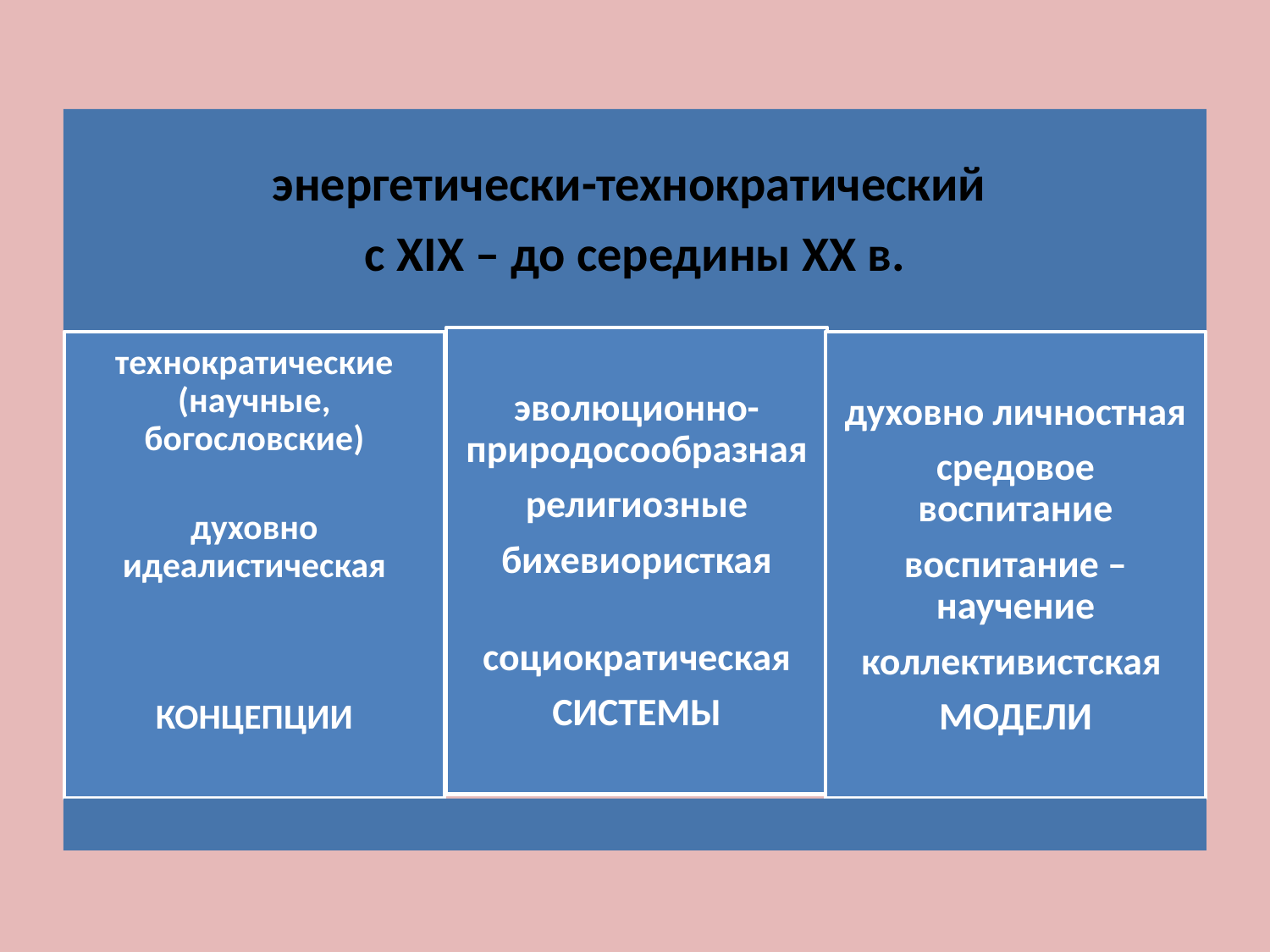

#
энергетически-технократический
с ХIХ – до середины ХХ в.

технократические
(научные, богословские)
духовно идеалистическая

КОНЦЕПЦИИ

эволюционно-природосообразная
религиозные
бихевиористкая
социократическая
СИСТЕМЫ
духовно личностная
средовое воспитание
воспитание –научение
коллективистская
МОДЕЛИ